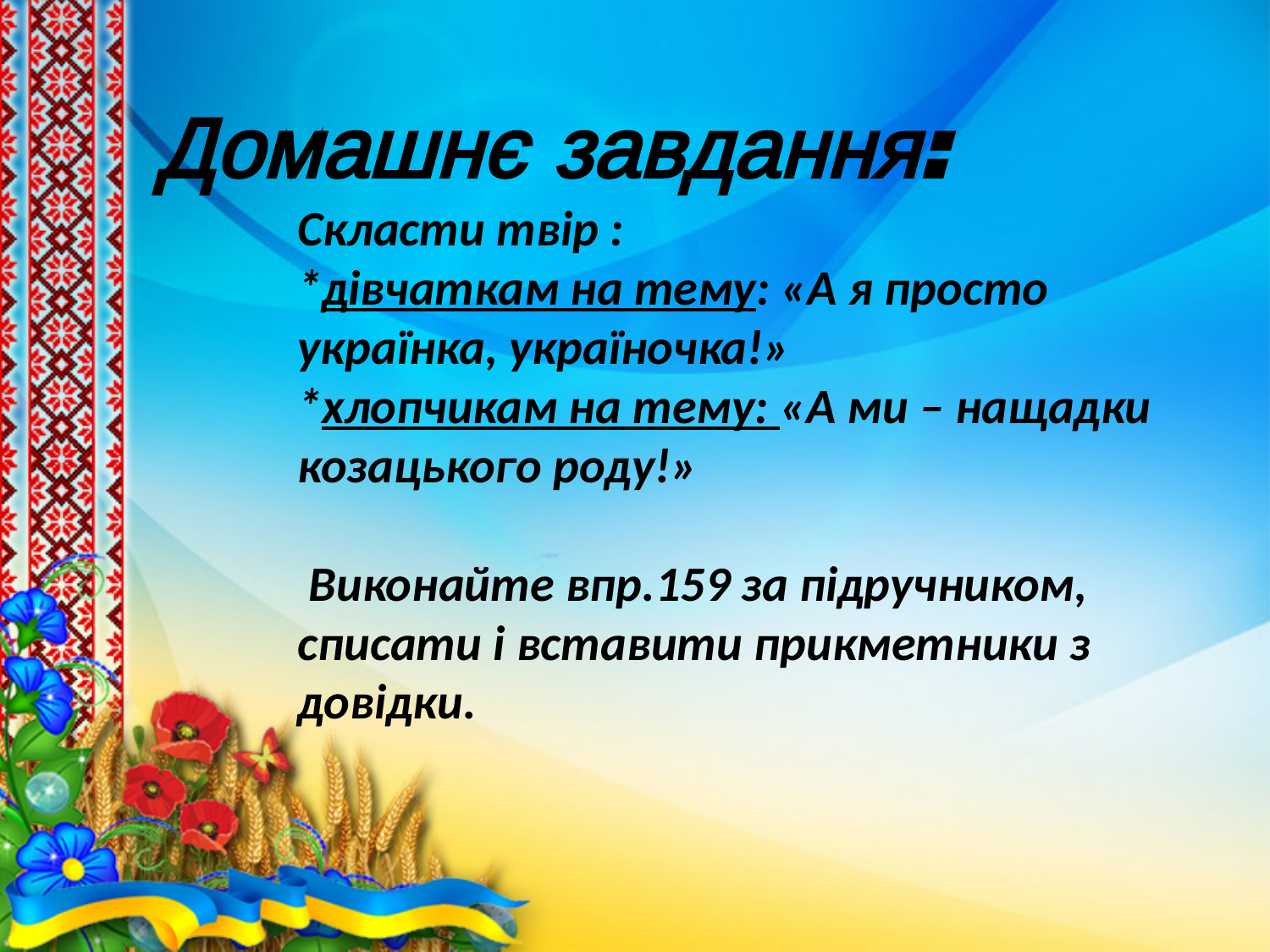

#

Домашнє завдання:
Скласти твір :
*дівчаткам на тему: «А я просто українка, україночка!»
*хлопчикам на тему: «А ми – нащадки козацького роду!»

 Виконайте впр.159 за підручником, списати і вставити прикметники з довідки.